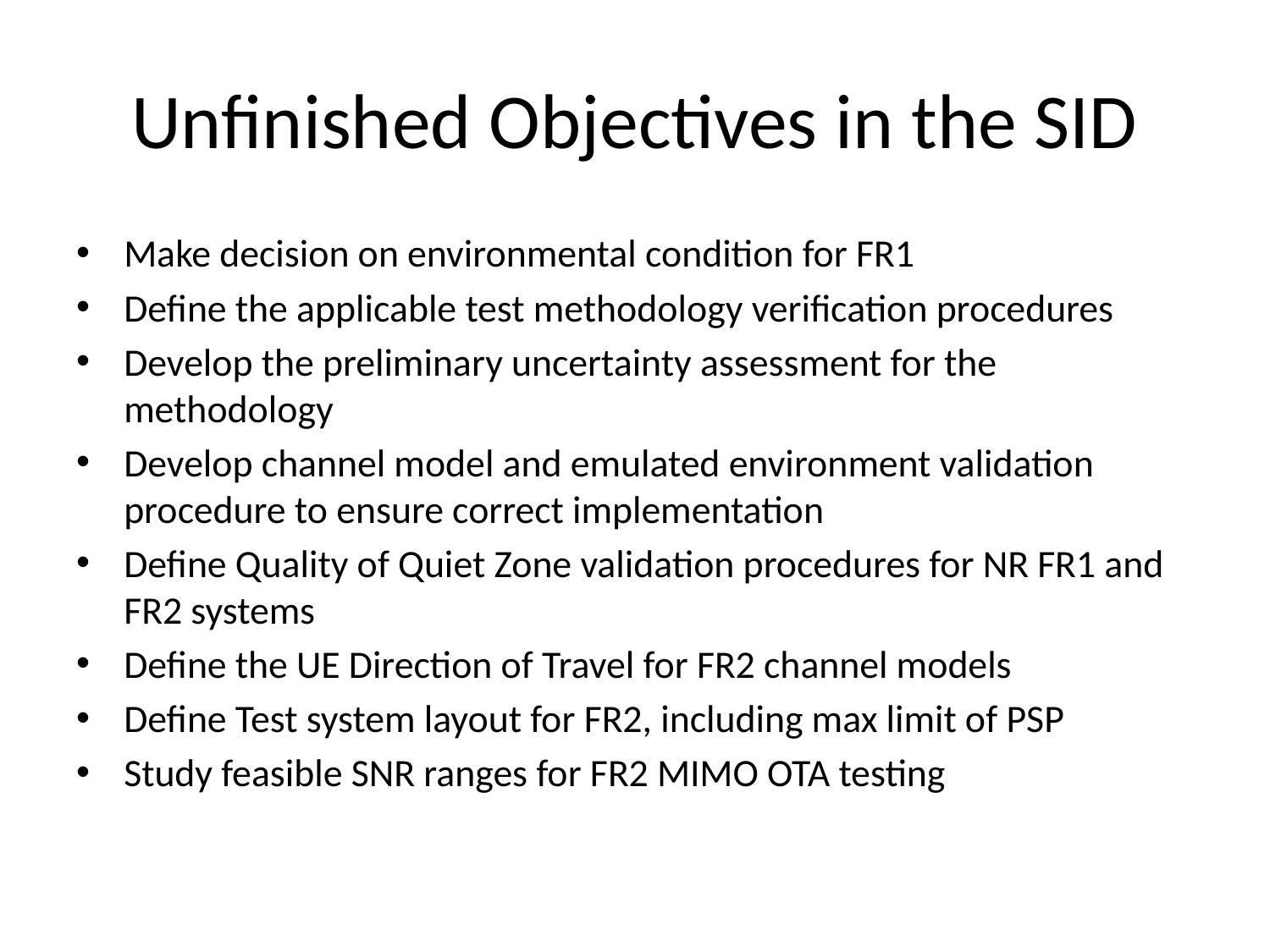

# Unfinished Objectives in the SID
Make decision on environmental condition for FR1
Define the applicable test methodology verification procedures
Develop the preliminary uncertainty assessment for the methodology
Develop channel model and emulated environment validation procedure to ensure correct implementation
Define Quality of Quiet Zone validation procedures for NR FR1 and FR2 systems
Define the UE Direction of Travel for FR2 channel models
Define Test system layout for FR2, including max limit of PSP
Study feasible SNR ranges for FR2 MIMO OTA testing